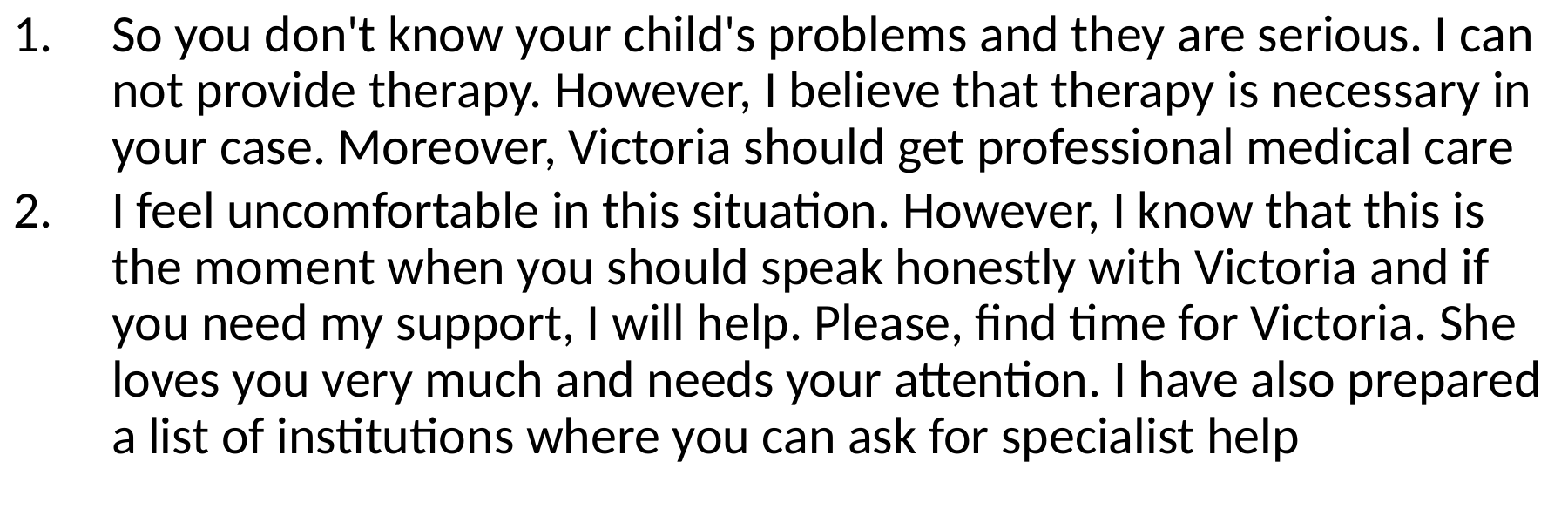

So you don't know your child's problems and they are serious. I can not provide therapy. However, I believe that therapy is necessary in your case. Moreover, Victoria should get professional medical care
I feel uncomfortable in this situation. However, I know that this is the moment when you should speak honestly with Victoria and if you need my support, I will help. Please, find time for Victoria. She loves you very much and needs your attention. I have also prepared a list of institutions where you can ask for specialist help